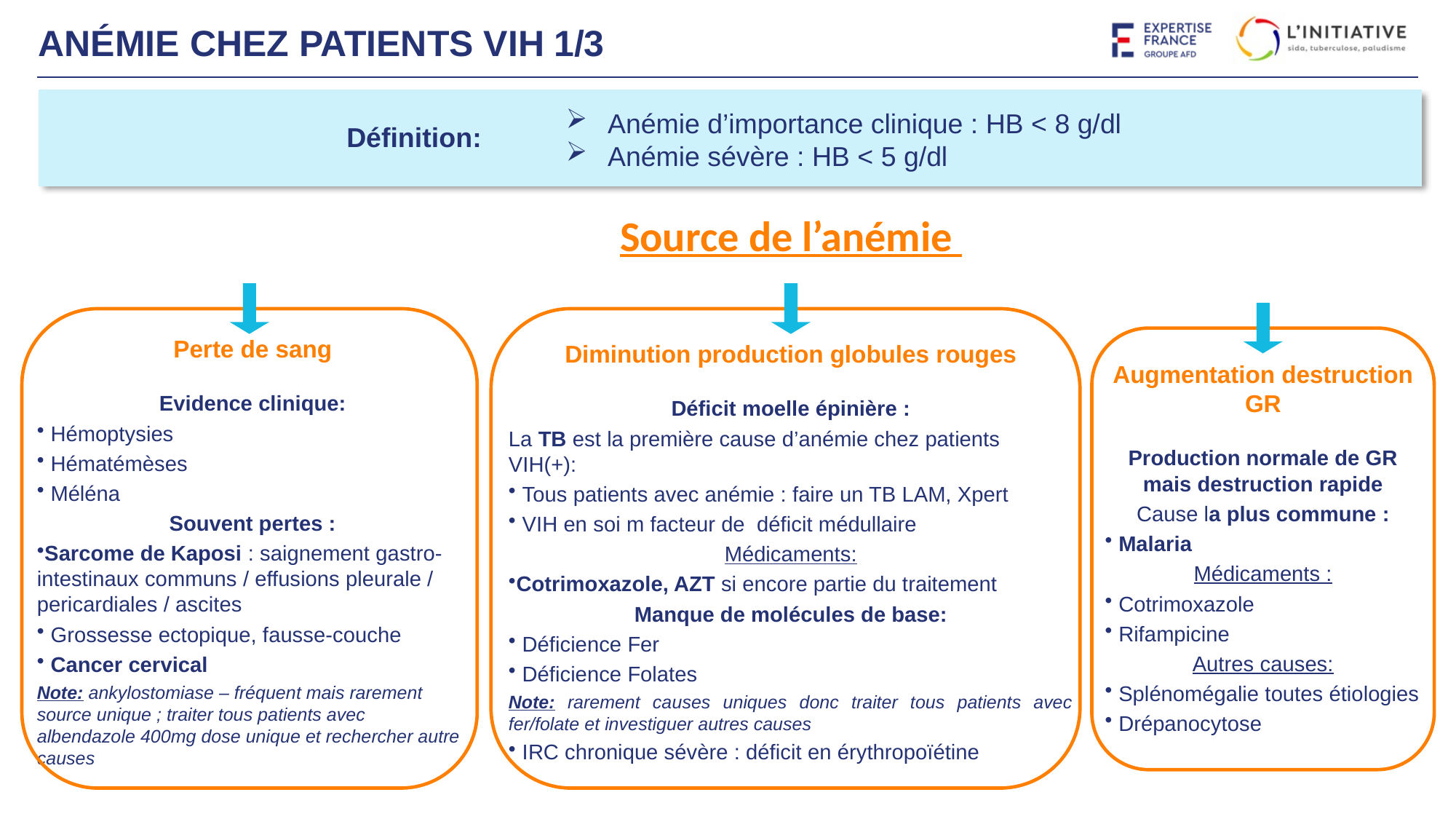

# Anémie chez patients VIH 1/3(+)

 Anémie d’importance clinique : HB < 8 g/dl
 Anémie sévère : HB < 5 g/dl
Définition:

Source de l’anémie

Perte de sang

Evidence clinique:
 Hémoptysies
 Hématémèses
 Méléna
Souvent pertes :
Sarcome de Kaposi : saignement gastro- intestinaux communs / effusions pleurale / pericardiales / ascites
 Grossesse ectopique, fausse-couche
 Cancer cervical
Note: ankylostomiase – fréquent mais rarement source unique ; traiter tous patients avec albendazole 400mg dose unique et rechercher autre causes
Diminution production globules rouges

Déficit moelle épinière :
La TB est la première cause d’anémie chez patients VIH(+):
 Tous patients avec anémie : faire un TB LAM, Xpert
 VIH en soi m facteur de  déficit médullaire
Médicaments:
Cotrimoxazole, AZT si encore partie du traitement
Manque de molécules de base:
 Déficience Fer
 Déficience Folates
Note: rarement causes uniques donc traiter tous patients avec fer/folate et investiguer autres causes
 IRC chronique sévère : déficit en érythropoïétine

Augmentation destruction GR

Production normale de GR mais destruction rapide
Cause la plus commune :
 Malaria
Médicaments :
 Cotrimoxazole
 Rifampicine
Autres causes:
 Splénomégalie toutes étiologies
 Drépanocytose